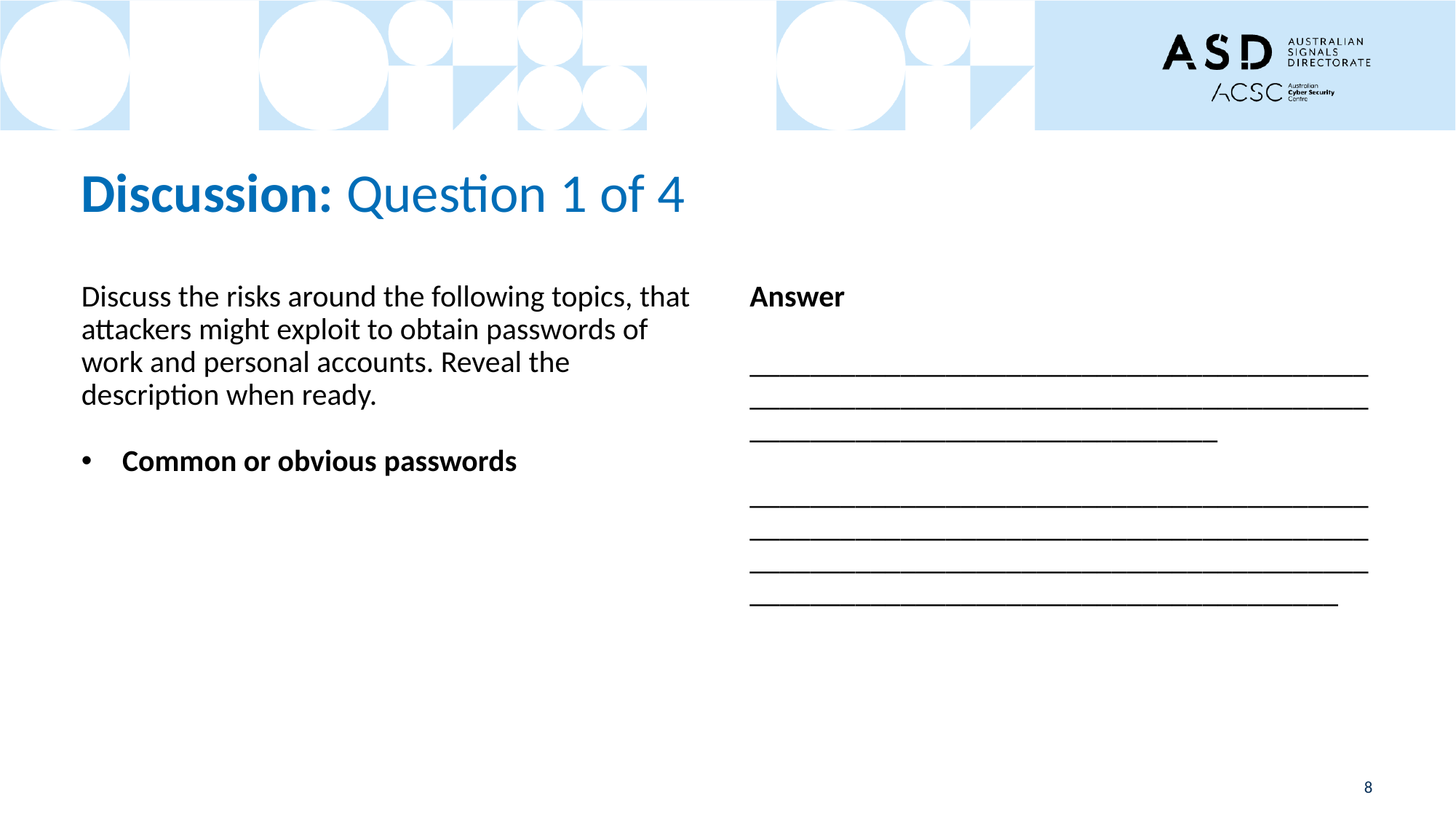

# Discussion: Question 1 of 4
Discuss the risks around the following topics, that attackers might exploit to obtain passwords of work and personal accounts. Reveal the description when ready.
Common or obvious passwords
Answer
_________________________________________________________________________________________________________________
__________________________________________________________________________________________________________________________________________________________________
8